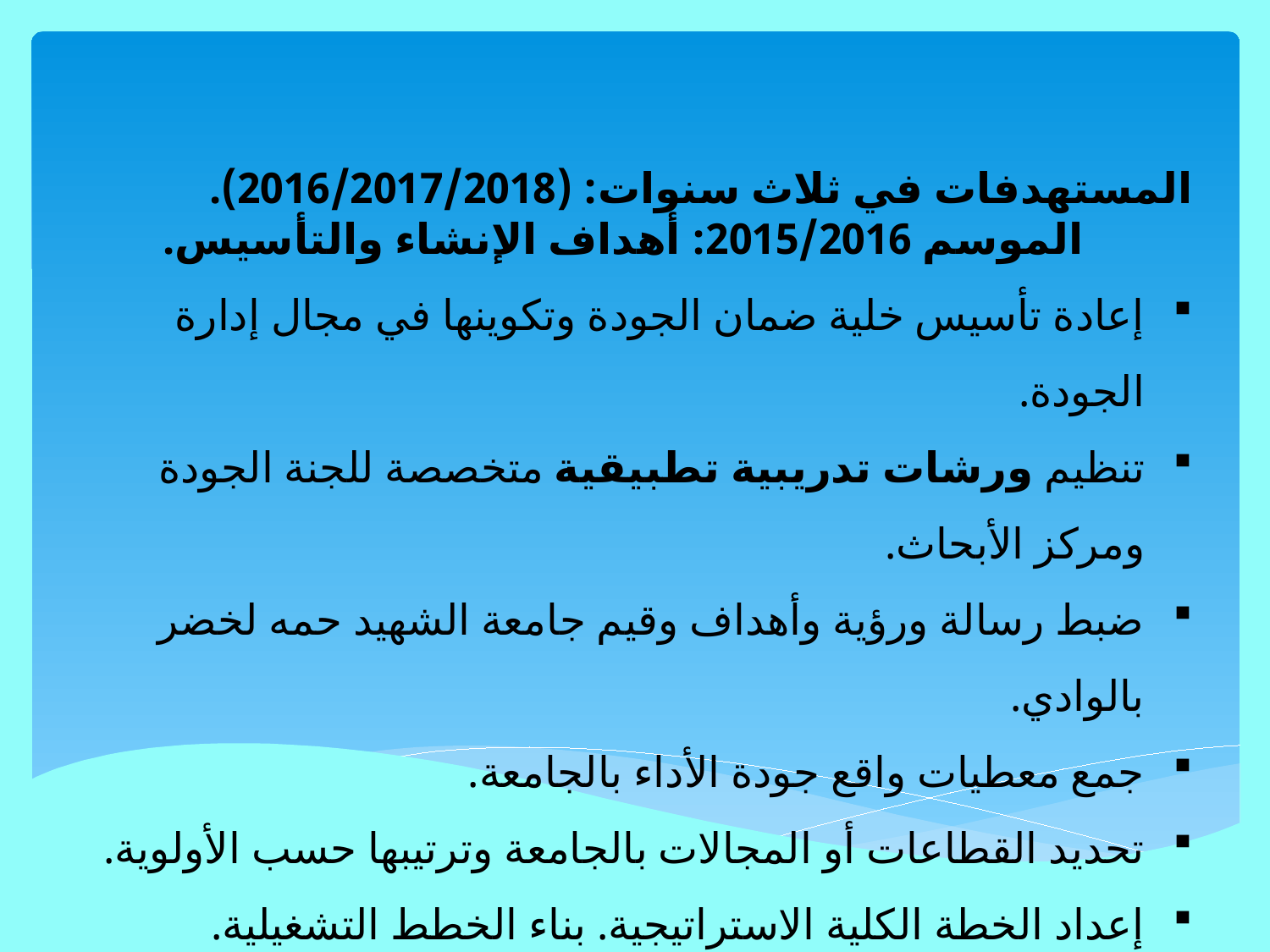

المستهدفات في ثلاث سنوات: (2016/2017/2018).
الموسم 2015/2016: أهداف الإنشاء والتأسيس.
إعادة تأسيس خلية ضمان الجودة وتكوينها في مجال إدارة الجودة.
تنظيم ورشات تدريبية تطبيقية متخصصة للجنة الجودة ومركز الأبحاث.
ضبط رسالة ورؤية وأهداف وقيم جامعة الشهيد حمه لخضر بالوادي.
جمع معطيات واقع جودة الأداء بالجامعة.
تحديد القطاعات أو المجالات بالجامعة وترتيبها حسب الأولوية.
إعداد الخطة الكلية الاستراتيجية. بناء الخطط التشغيلية.
وضع مؤشرات قياس الأداء( على مستوى مركزي، وصولا للكليات والأقسام).
نشر ثقافة الجودة في الجامعة.